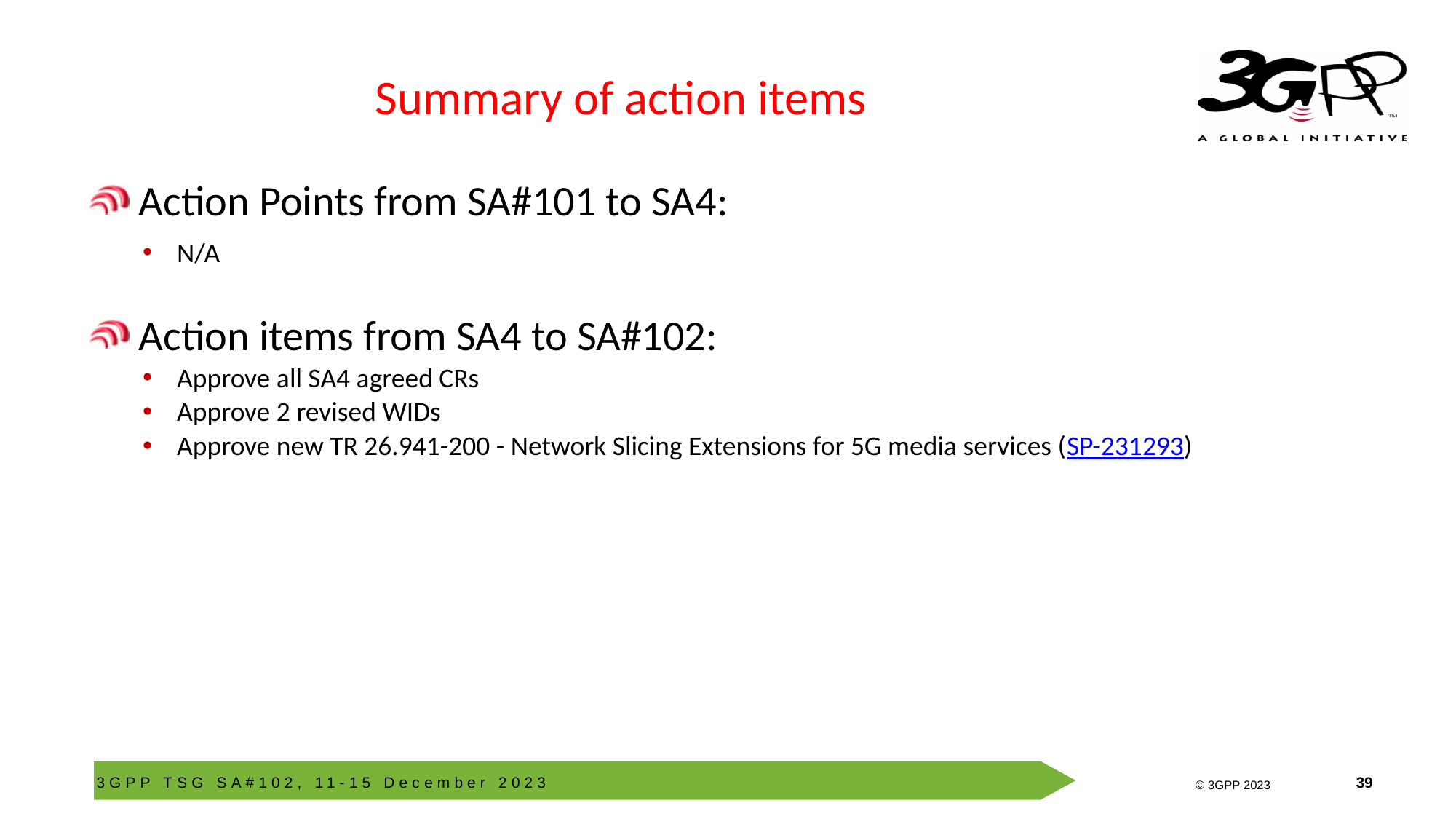

# Summary of action items
 Action Points from SA#101 to SA4:
N/A
 Action items from SA4 to SA#102:
Approve all SA4 agreed CRs
Approve 2 revised WIDs
Approve new TR 26.941-200 - Network Slicing Extensions for 5G media services (SP-231293)